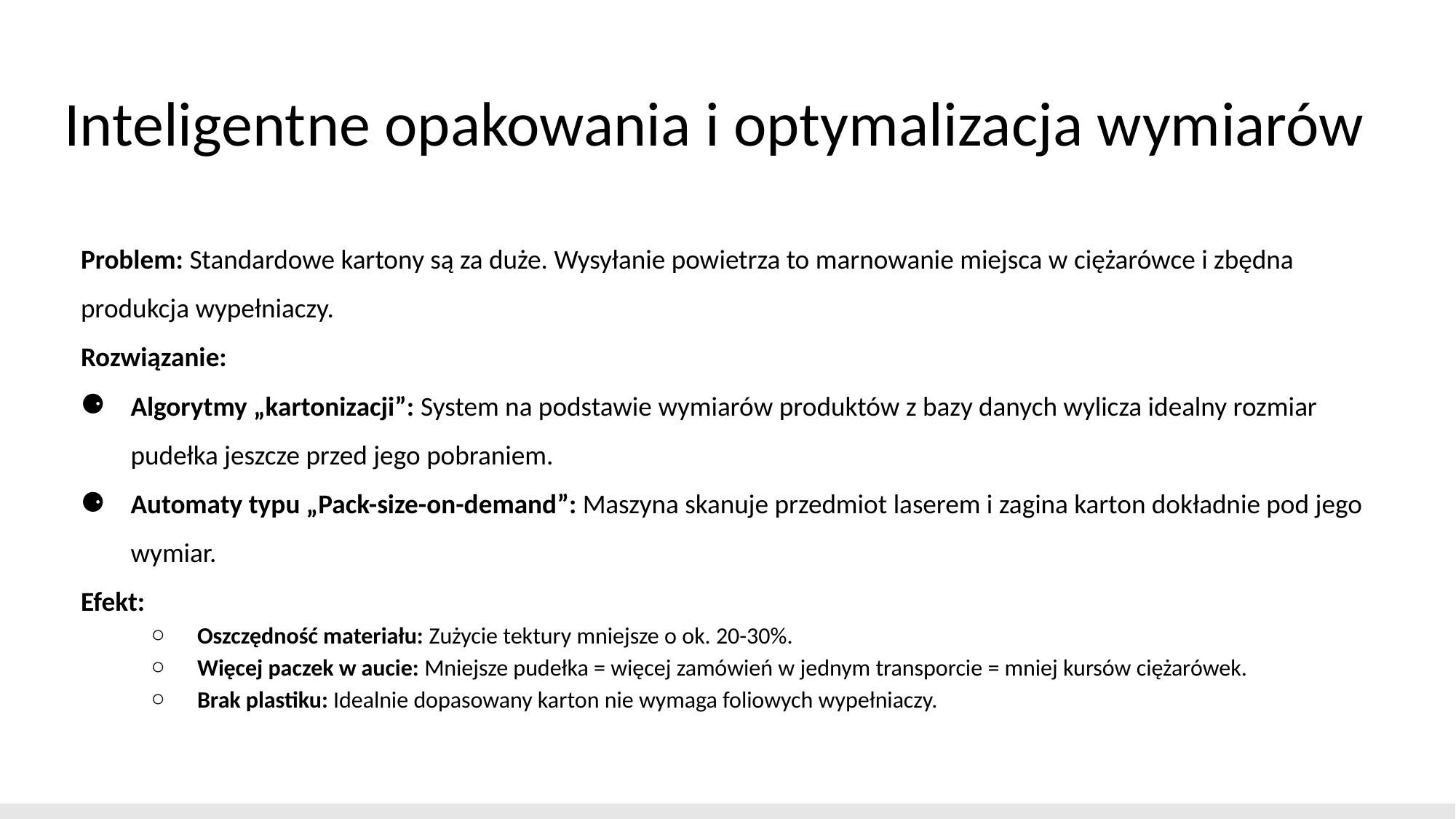

# Inteligentne opakowania i optymalizacja wymiarów
Problem: Standardowe kartony są za duże. Wysyłanie powietrza to marnowanie miejsca w ciężarówce i zbędna produkcja wypełniaczy.
Rozwiązanie:
Algorytmy „kartonizacji”: System na podstawie wymiarów produktów z bazy danych wylicza idealny rozmiar pudełka jeszcze przed jego pobraniem.
Automaty typu „Pack-size-on-demand”: Maszyna skanuje przedmiot laserem i zagina karton dokładnie pod jego wymiar.
Efekt:
Oszczędność materiału: Zużycie tektury mniejsze o ok. 20-30%.
Więcej paczek w aucie: Mniejsze pudełka = więcej zamówień w jednym transporcie = mniej kursów ciężarówek.
Brak plastiku: Idealnie dopasowany karton nie wymaga foliowych wypełniaczy.